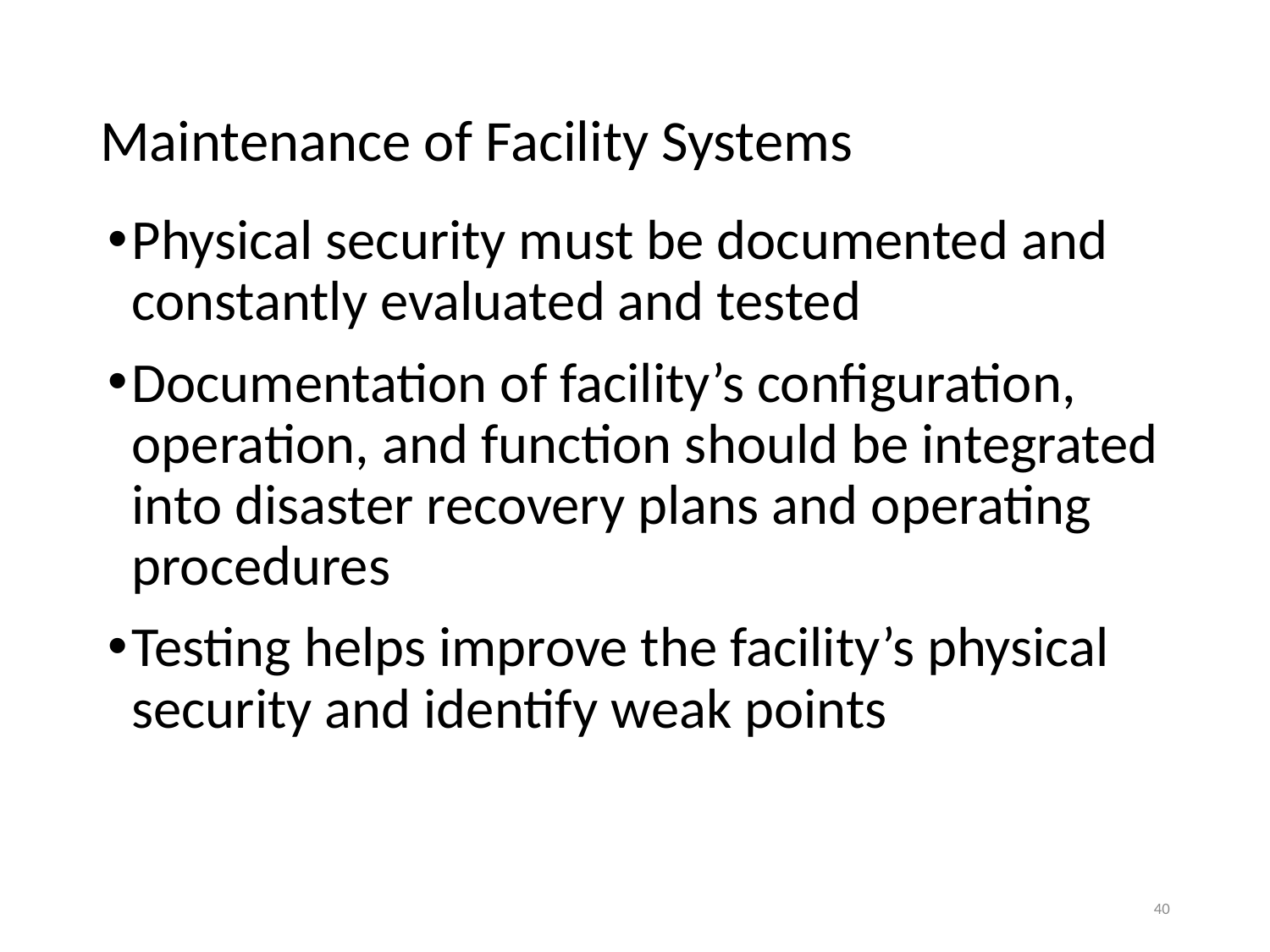

# Maintenance of Facility Systems
Physical security must be documented and constantly evaluated and tested
Documentation of facility’s configuration, operation, and function should be integrated into disaster recovery plans and operating procedures
Testing helps improve the facility’s physical security and identify weak points
40